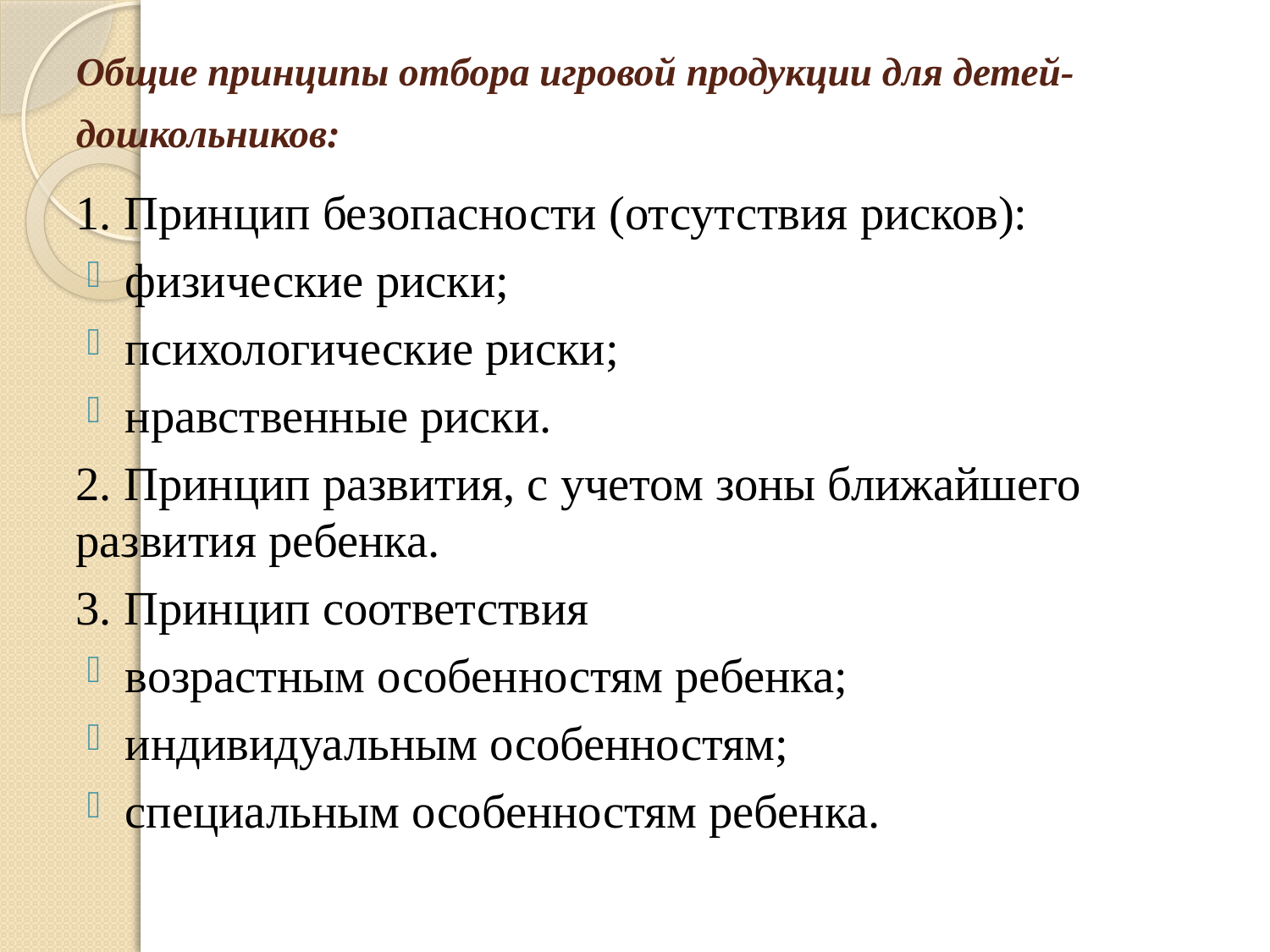

# Общие принципы отбора игровой продукции для детей-дошкольников:
1. Принцип безопасности (отсутствия рисков):
физические риски;
психологические риски;
нравственные риски.
2. Принцип развития, с учетом зоны ближайшего развития ребенка.
3. Принцип соответствия
возрастным особенностям ребенка;
индивидуальным особенностям;
специальным особенностям ребенка.